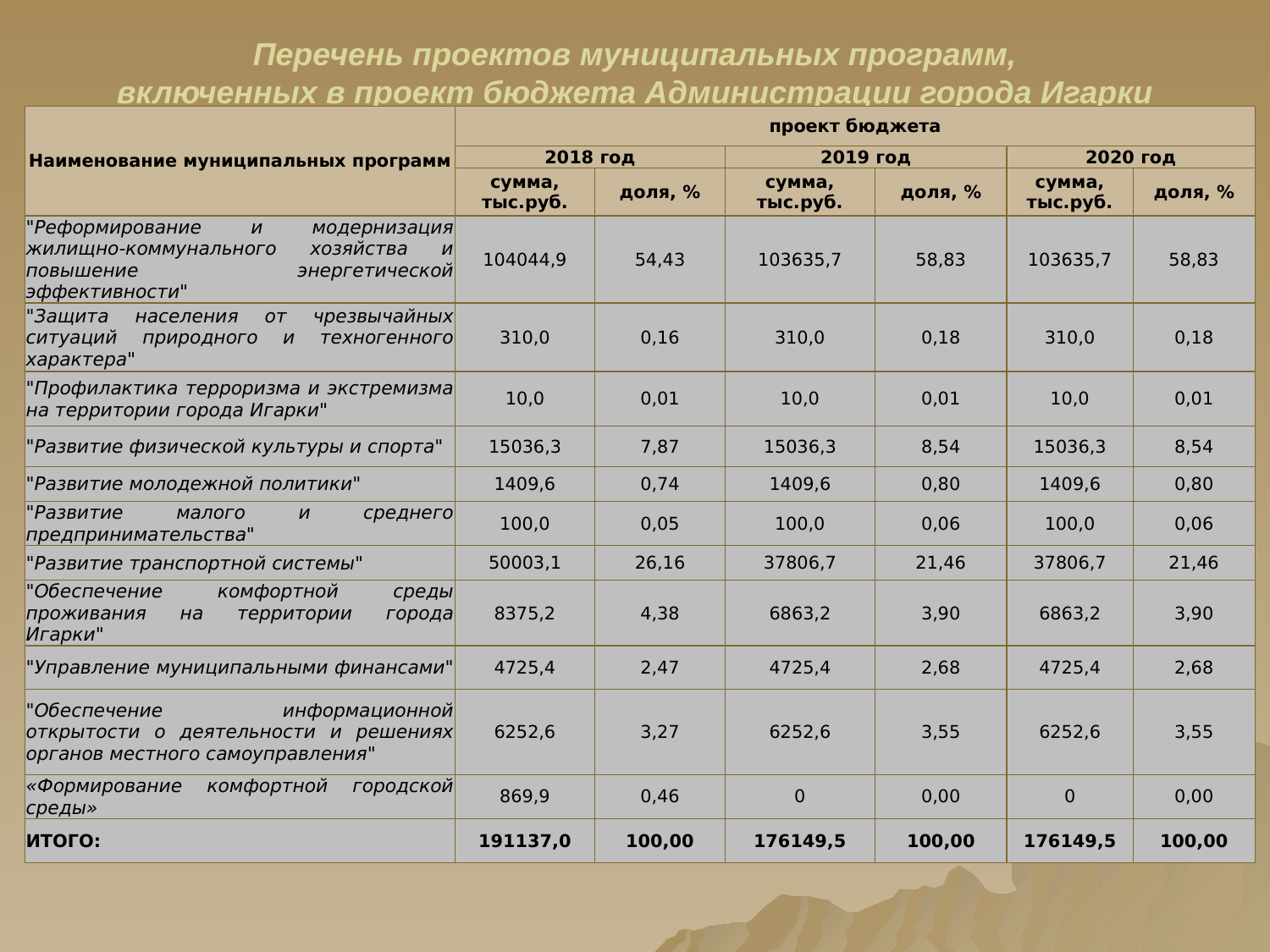

Перечень проектов муниципальных программ,
включенных в проект бюджета Администрации города Игарки
| Наименование муниципальных программ | проект бюджета |  |  |  |  |  |
| --- | --- | --- | --- | --- | --- | --- |
|  | 2018 год |  | 2019 год |  | 2020 год |  |
|  | сумма, тыс.руб. | доля, % | сумма, тыс.руб. | доля, % | сумма, тыс.руб. | доля, % |
| "Реформирование и модернизация жилищно-коммунального хозяйства и повышение энергетической эффективности" | 104044,9 | 54,43 | 103635,7 | 58,83 | 103635,7 | 58,83 |
| "Защита населения от чрезвычайных ситуаций природного и техногенного характера" | 310,0 | 0,16 | 310,0 | 0,18 | 310,0 | 0,18 |
| "Профилактика терроризма и экстремизма на территории города Игарки" | 10,0 | 0,01 | 10,0 | 0,01 | 10,0 | 0,01 |
| "Развитие физической культуры и спорта" | 15036,3 | 7,87 | 15036,3 | 8,54 | 15036,3 | 8,54 |
| "Развитие молодежной политики" | 1409,6 | 0,74 | 1409,6 | 0,80 | 1409,6 | 0,80 |
| "Развитие малого и среднего предпринимательства" | 100,0 | 0,05 | 100,0 | 0,06 | 100,0 | 0,06 |
| "Развитие транспортной системы" | 50003,1 | 26,16 | 37806,7 | 21,46 | 37806,7 | 21,46 |
| "Обеспечение комфортной среды проживания на территории города Игарки" | 8375,2 | 4,38 | 6863,2 | 3,90 | 6863,2 | 3,90 |
| "Управление муниципальными финансами" | 4725,4 | 2,47 | 4725,4 | 2,68 | 4725,4 | 2,68 |
| "Обеспечение информационной открытости о деятельности и решениях органов местного самоуправления" | 6252,6 | 3,27 | 6252,6 | 3,55 | 6252,6 | 3,55 |
| «Формирование комфортной городской среды» | 869,9 | 0,46 | 0 | 0,00 | 0 | 0,00 |
| ИТОГО: | 191137,0 | 100,00 | 176149,5 | 100,00 | 176149,5 | 100,00 |